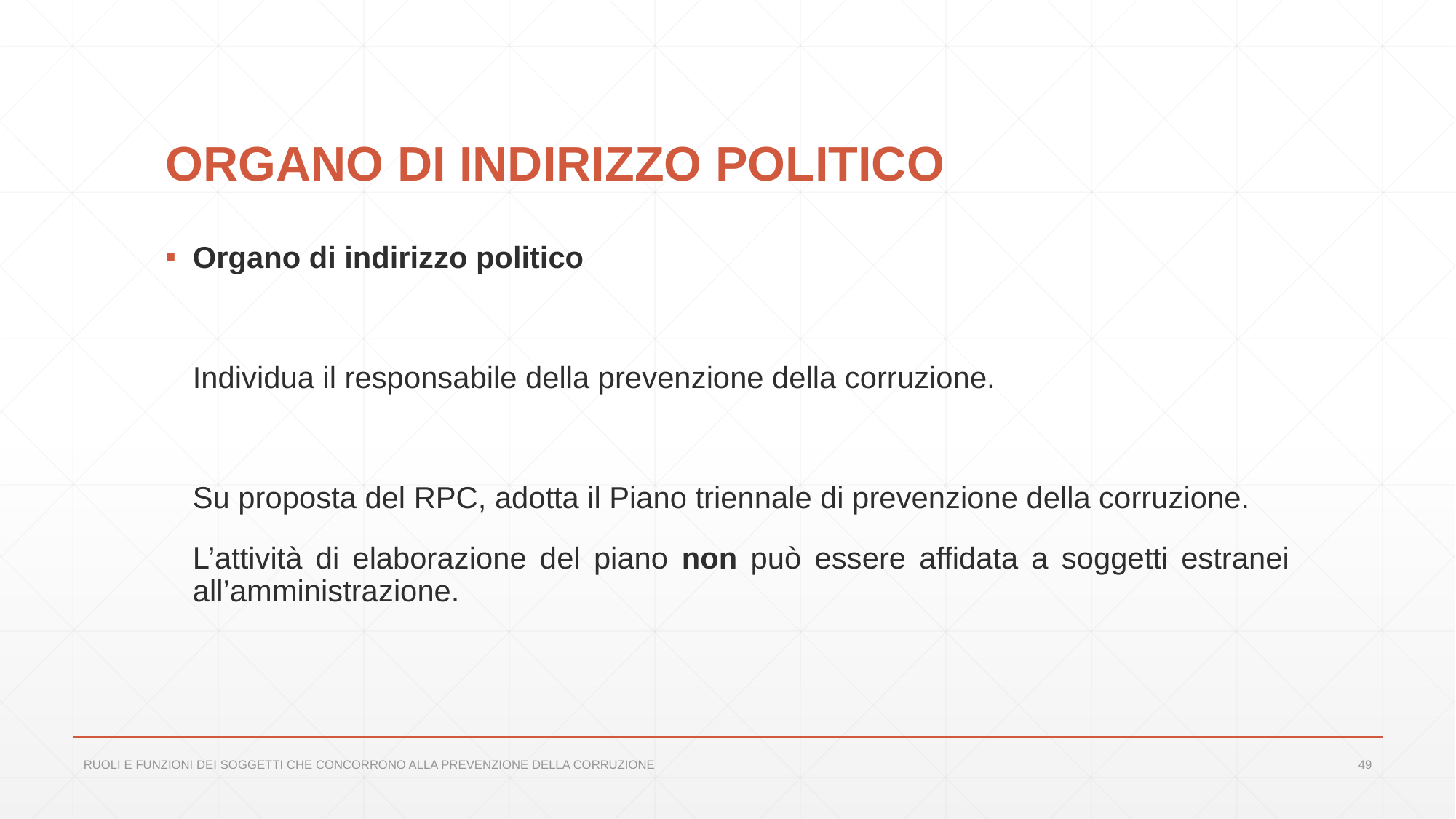

# ORGANO DI INDIRIZZO POLITICO
Organo di indirizzo politico

 	Individua il responsabile della prevenzione della corruzione.

	Su proposta del RPC, adotta il Piano triennale di prevenzione della corruzione.
	L’attività di elaborazione del piano non può essere affidata a soggetti estranei all’amministrazione.

RUOLI E FUNZIONI DEI SOGGETTI CHE CONCORRONO ALLA PREVENZIONE DELLA CORRUZIONE
49